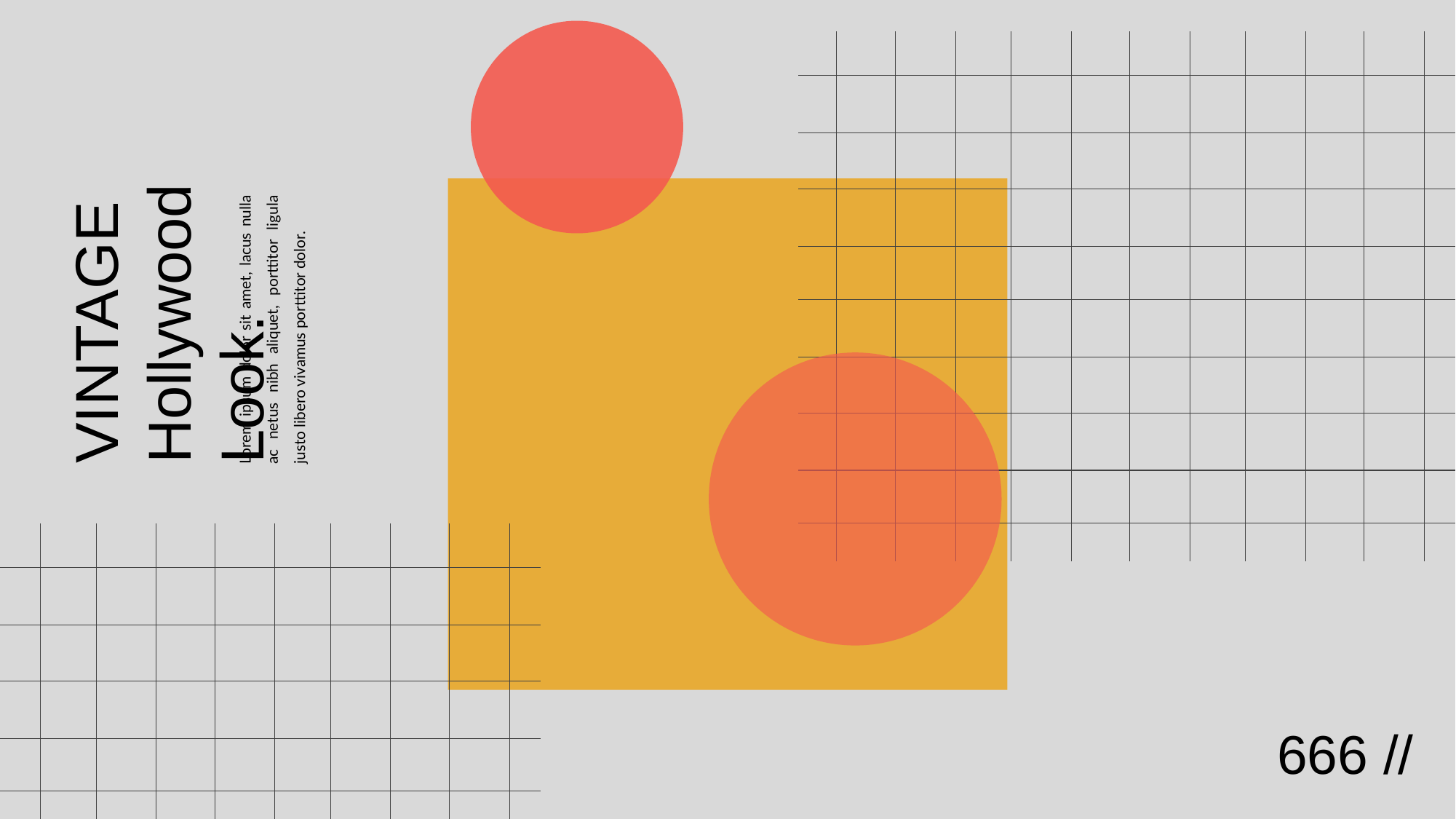

VINTAGE
Hollywood Look.

Lorem ipsum dolor sit amet, lacus nulla ac netus nibh aliquet, porttitor ligula justo libero vivamus porttitor dolor.

666 //